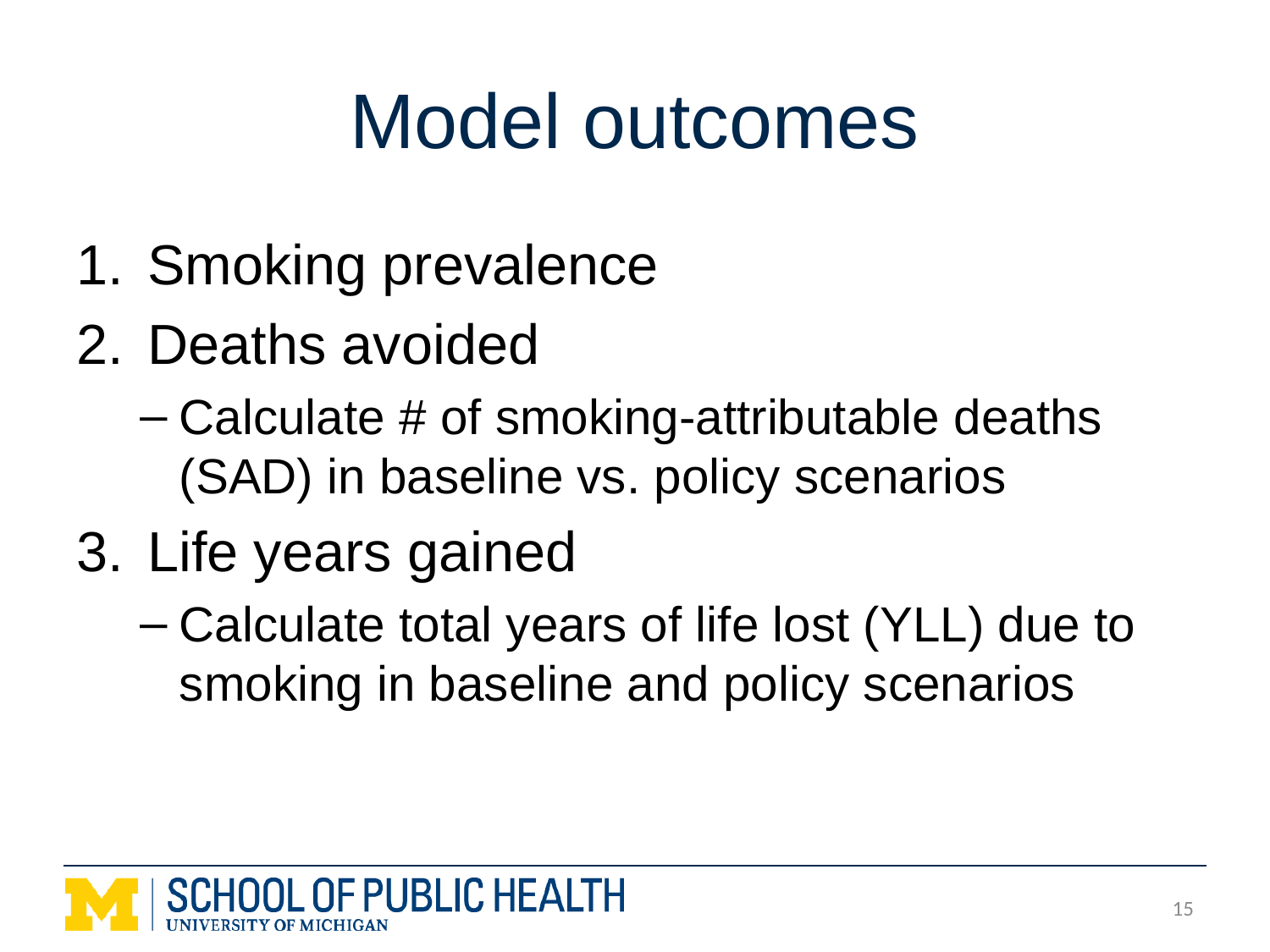

# Model outcomes
Smoking prevalence
Deaths avoided
Calculate # of smoking-attributable deaths (SAD) in baseline vs. policy scenarios
Life years gained
Calculate total years of life lost (YLL) due to smoking in baseline and policy scenarios

15